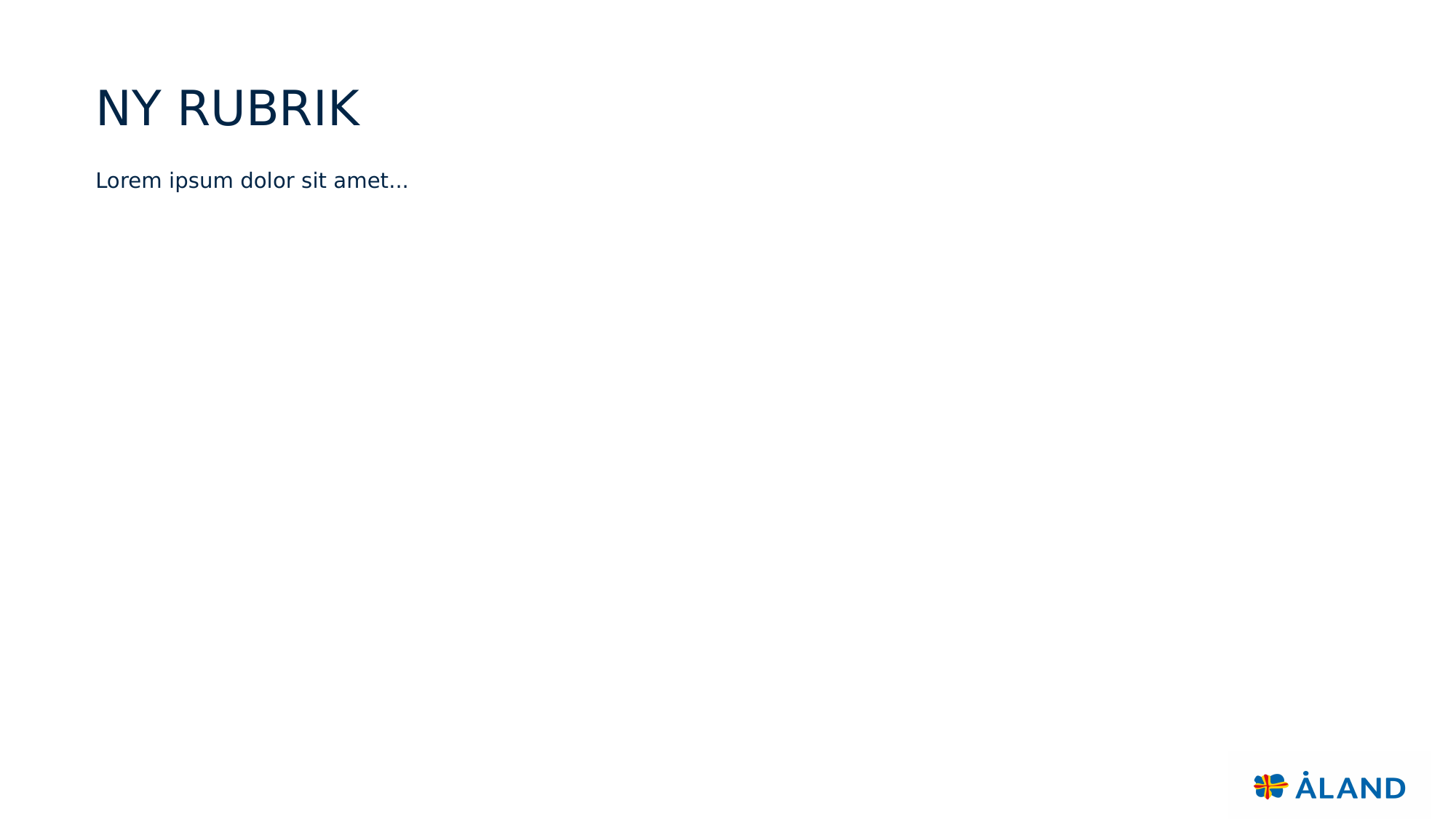

# NY RUBRIK

Lorem ipsum dolor sit amet...